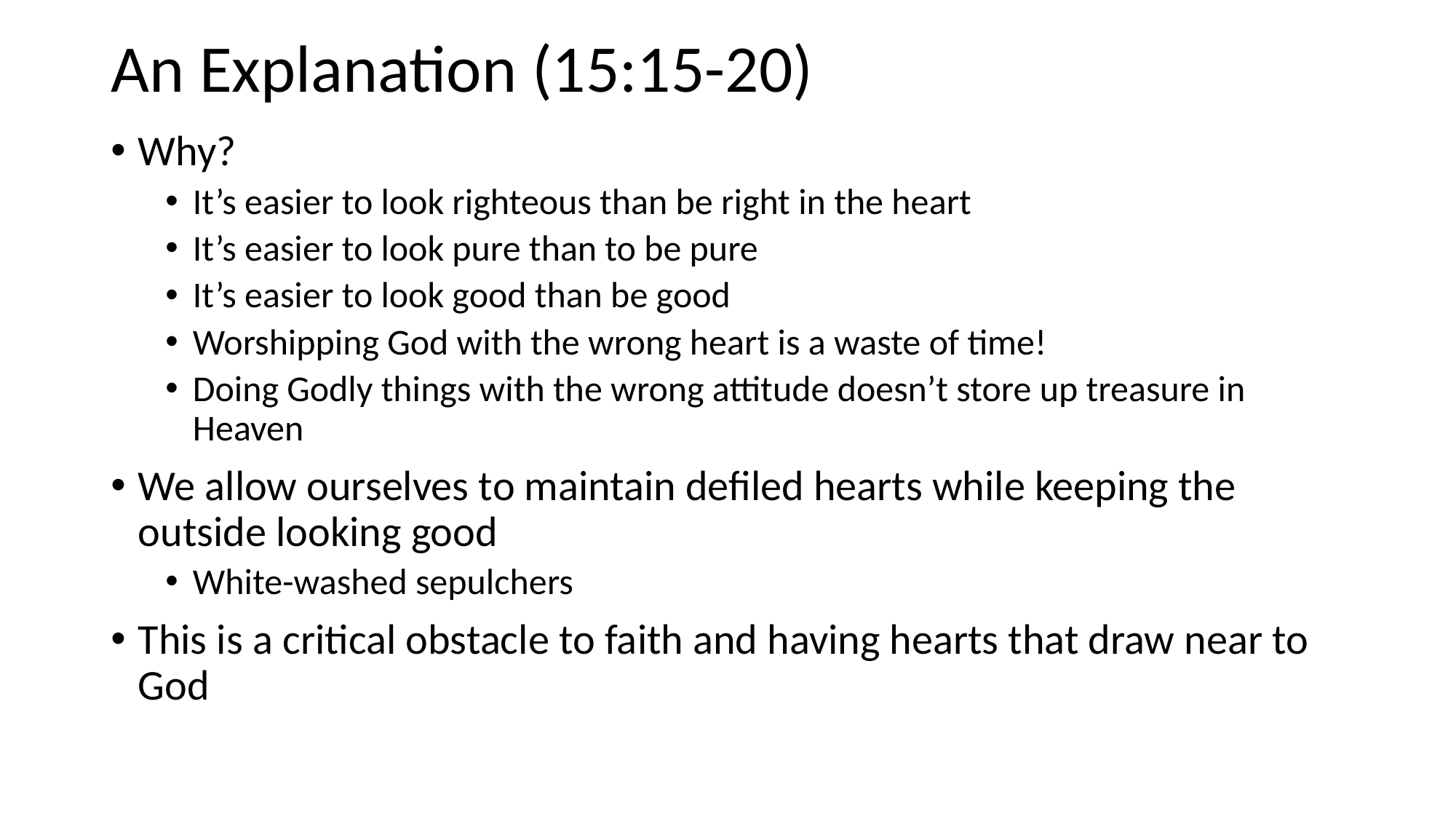

# An Explanation (15:15-20)
Why?
It’s easier to look righteous than be right in the heart
It’s easier to look pure than to be pure
It’s easier to look good than be good
Worshipping God with the wrong heart is a waste of time!
Doing Godly things with the wrong attitude doesn’t store up treasure in Heaven
We allow ourselves to maintain defiled hearts while keeping the outside looking good
White-washed sepulchers
This is a critical obstacle to faith and having hearts that draw near to God